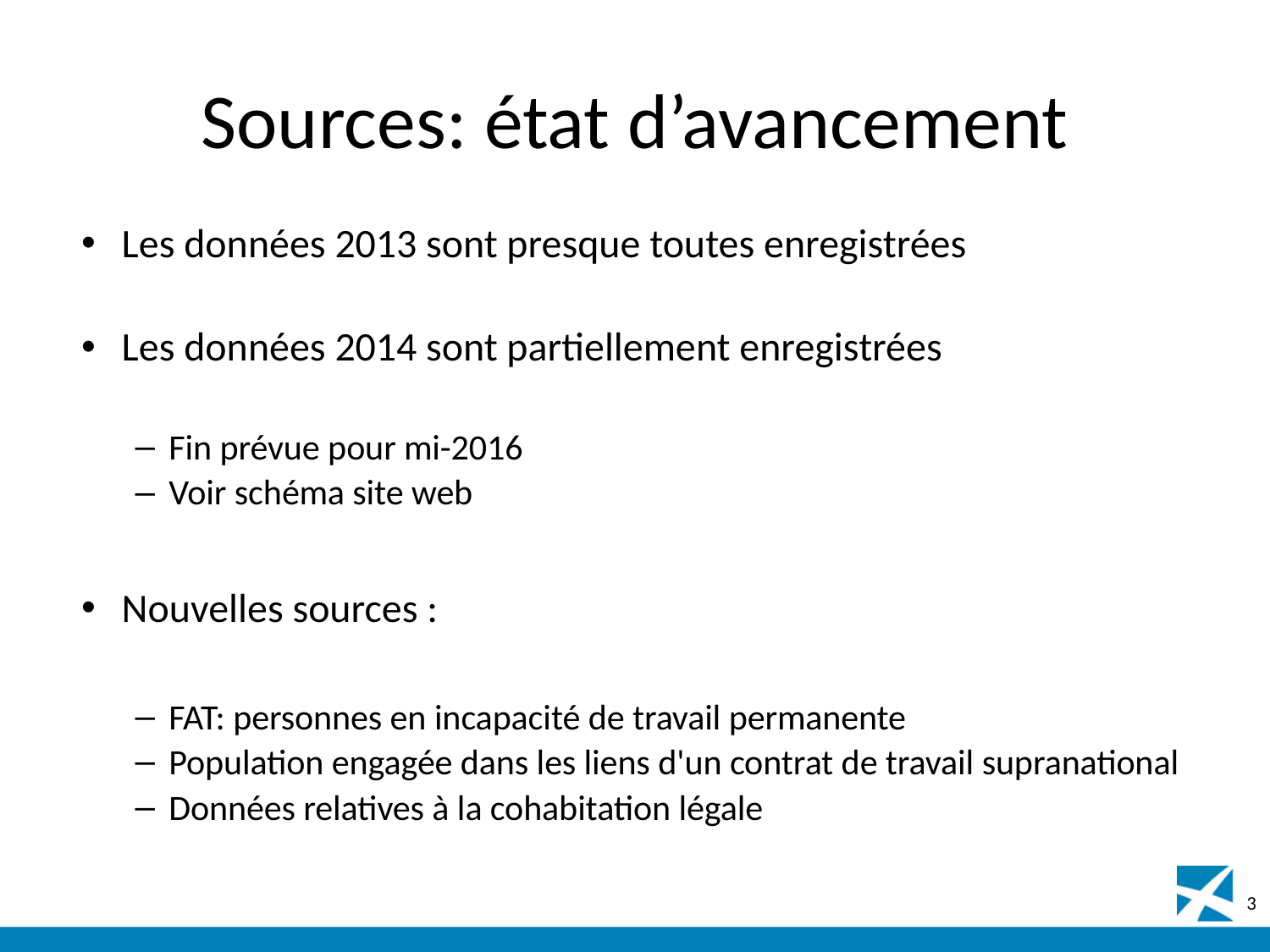

# Sources: état d’avancement
Les données 2013 sont presque toutes enregistrées

Les données 2014 sont partiellement enregistrées

Fin prévue pour mi-2016
Voir schéma site web

Nouvelles sources :

FAT: personnes en incapacité de travail permanente
Population engagée dans les liens d'un contrat de travail supranational
Données relatives à la cohabitation légale